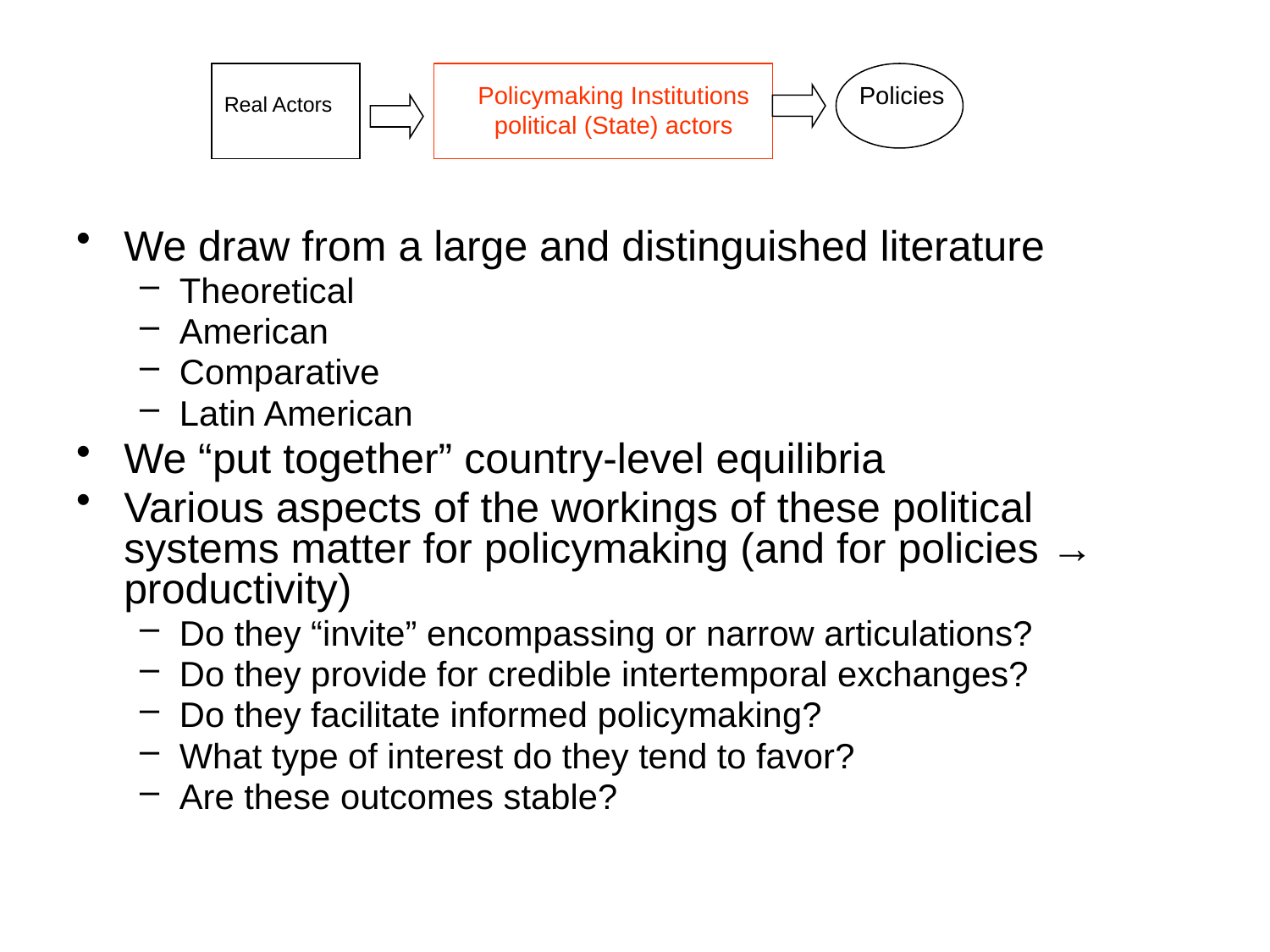

Policymaking Institutions
political (State) actors
Policies
Real Actors

We draw from a large and distinguished literature
Theoretical
American
Comparative
Latin American
We “put together” country-level equilibria
Various aspects of the workings of these political systems matter for policymaking (and for policies → productivity)
Do they “invite” encompassing or narrow articulations?
Do they provide for credible intertemporal exchanges?
Do they facilitate informed policymaking?
What type of interest do they tend to favor?
Are these outcomes stable?